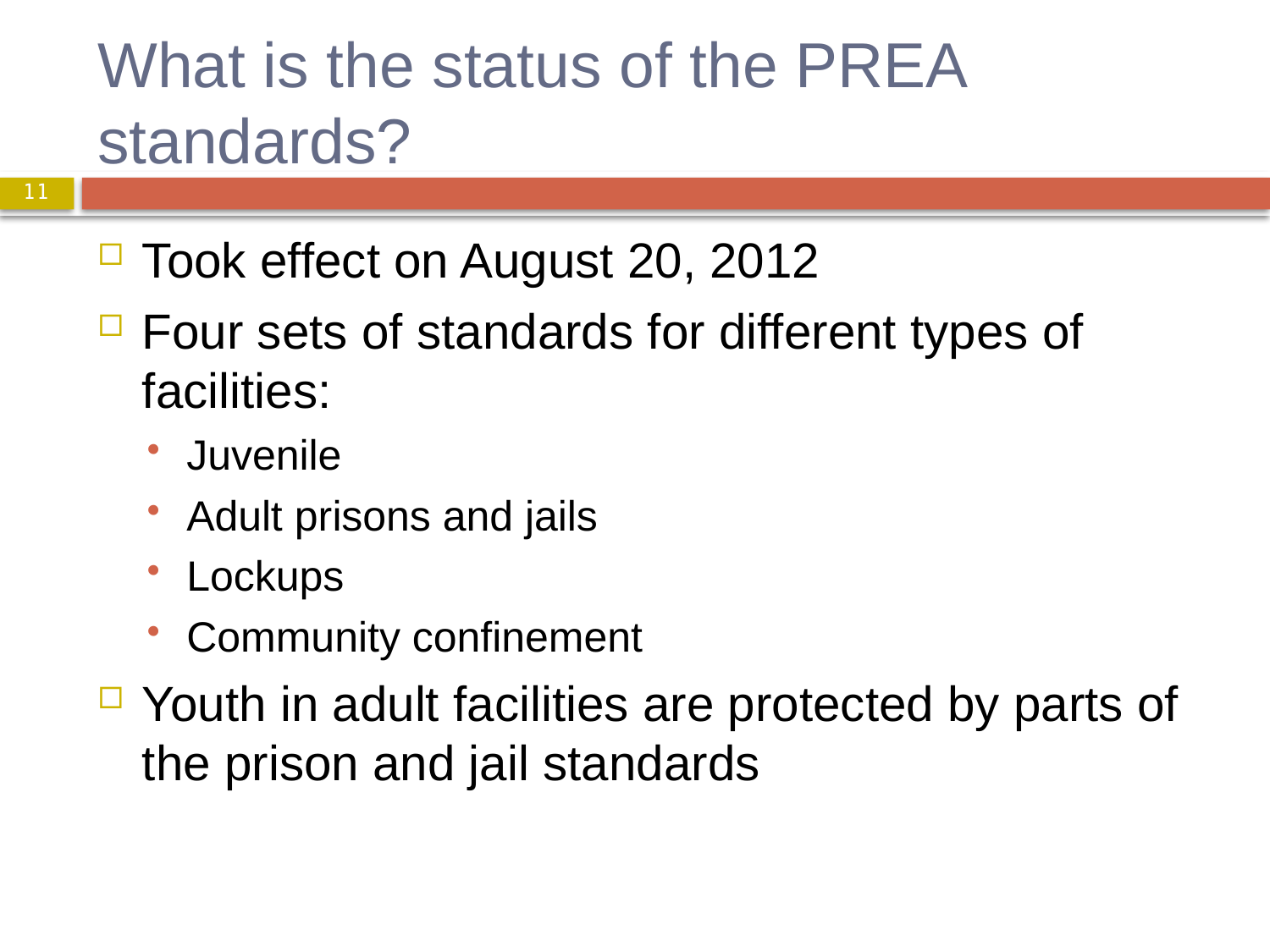

# What is the status of the PREA standards?
11
Took effect on August 20, 2012
Four sets of standards for different types of facilities:
Juvenile
Adult prisons and jails
Lockups
Community confinement
Youth in adult facilities are protected by parts of the prison and jail standards